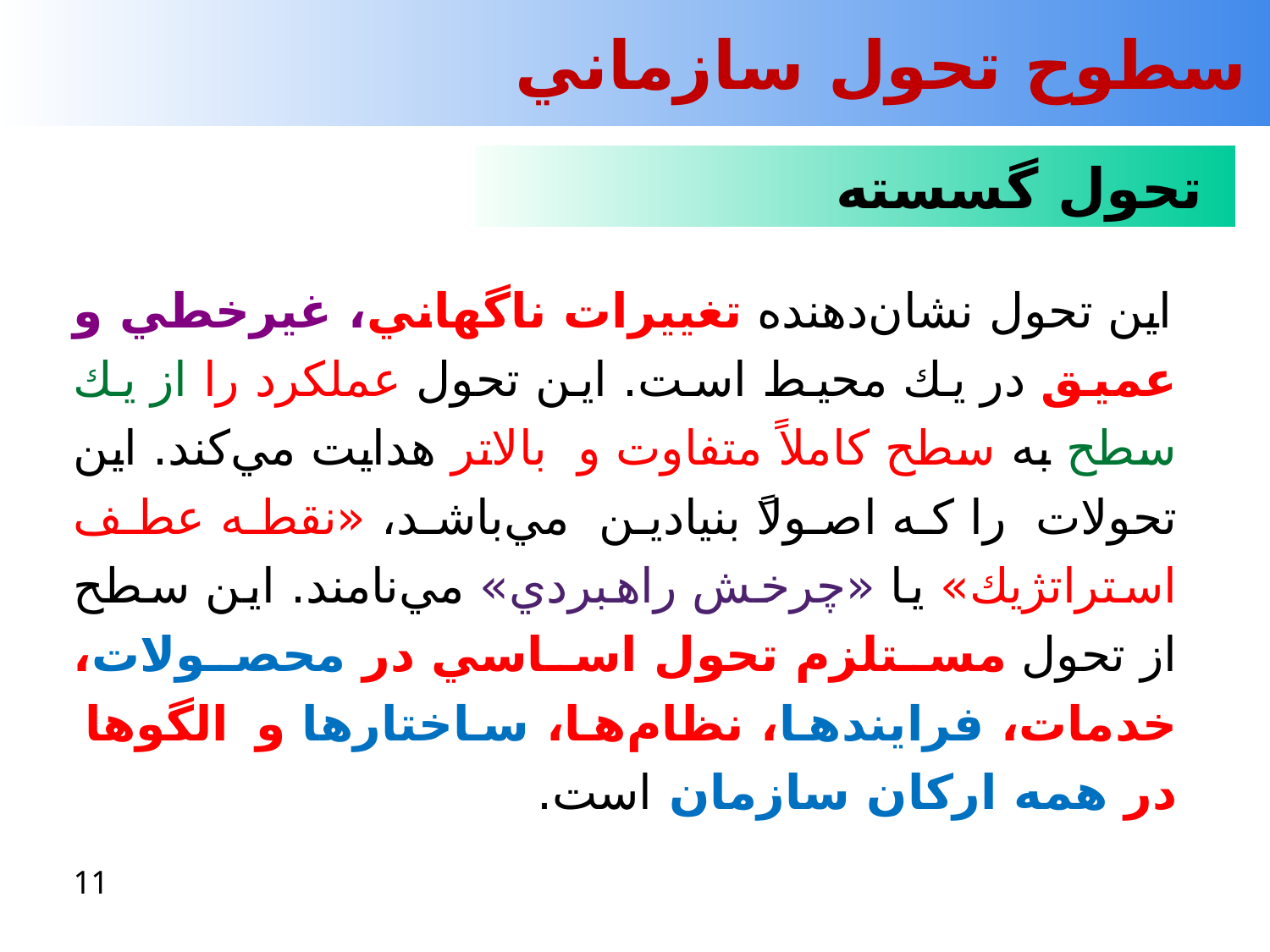

سطوح تحول سازماني
 تحول گسسته
   اين تحول نشان‌دهنده تغييرات ناگهاني، غيرخطي و عميق در يك محيط است. اين تحول عملكرد را از يك سطح به سطح كاملاً متفاوت و  بالاتر هدايت مي‌كند. اين تحولات را که اصولاً بنيادين مي‌باشد، «نقطه عطف استراتژيك» يا «چرخش راهبردي» مي‌نامند. اين سطح از تحول مستلزم تحول اساسي در محصولات، خدمات، فرايندها، نظام‌ها،‌ ساختارها و الگوها در همه اركان سازمان است.
11